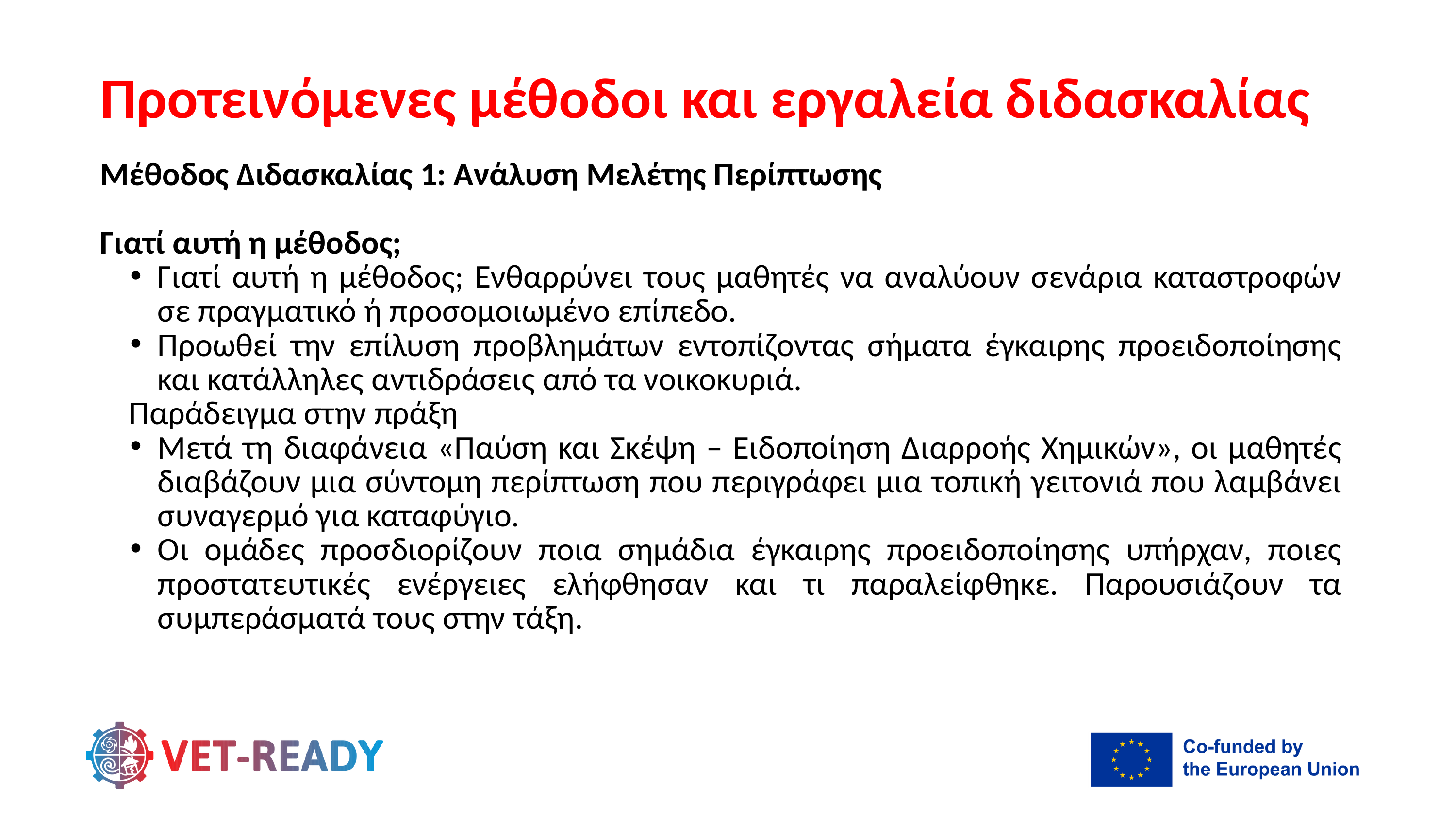

Προτεινόμενες μέθοδοι και εργαλεία διδασκαλίας
Μέθοδος Διδασκαλίας 1: Ανάλυση Μελέτης Περίπτωσης

Γιατί αυτή η μέθοδος;
Γιατί αυτή η μέθοδος; Ενθαρρύνει τους μαθητές να αναλύουν σενάρια καταστροφών σε πραγματικό ή προσομοιωμένο επίπεδο.
Προωθεί την επίλυση προβλημάτων εντοπίζοντας σήματα έγκαιρης προειδοποίησης και κατάλληλες αντιδράσεις από τα νοικοκυριά.
Παράδειγμα στην πράξη
Μετά τη διαφάνεια «Παύση και Σκέψη – Ειδοποίηση Διαρροής Χημικών», οι μαθητές διαβάζουν μια σύντομη περίπτωση που περιγράφει μια τοπική γειτονιά που λαμβάνει συναγερμό για καταφύγιο.
Οι ομάδες προσδιορίζουν ποια σημάδια έγκαιρης προειδοποίησης υπήρχαν, ποιες προστατευτικές ενέργειες ελήφθησαν και τι παραλείφθηκε. Παρουσιάζουν τα συμπεράσματά τους στην τάξη.